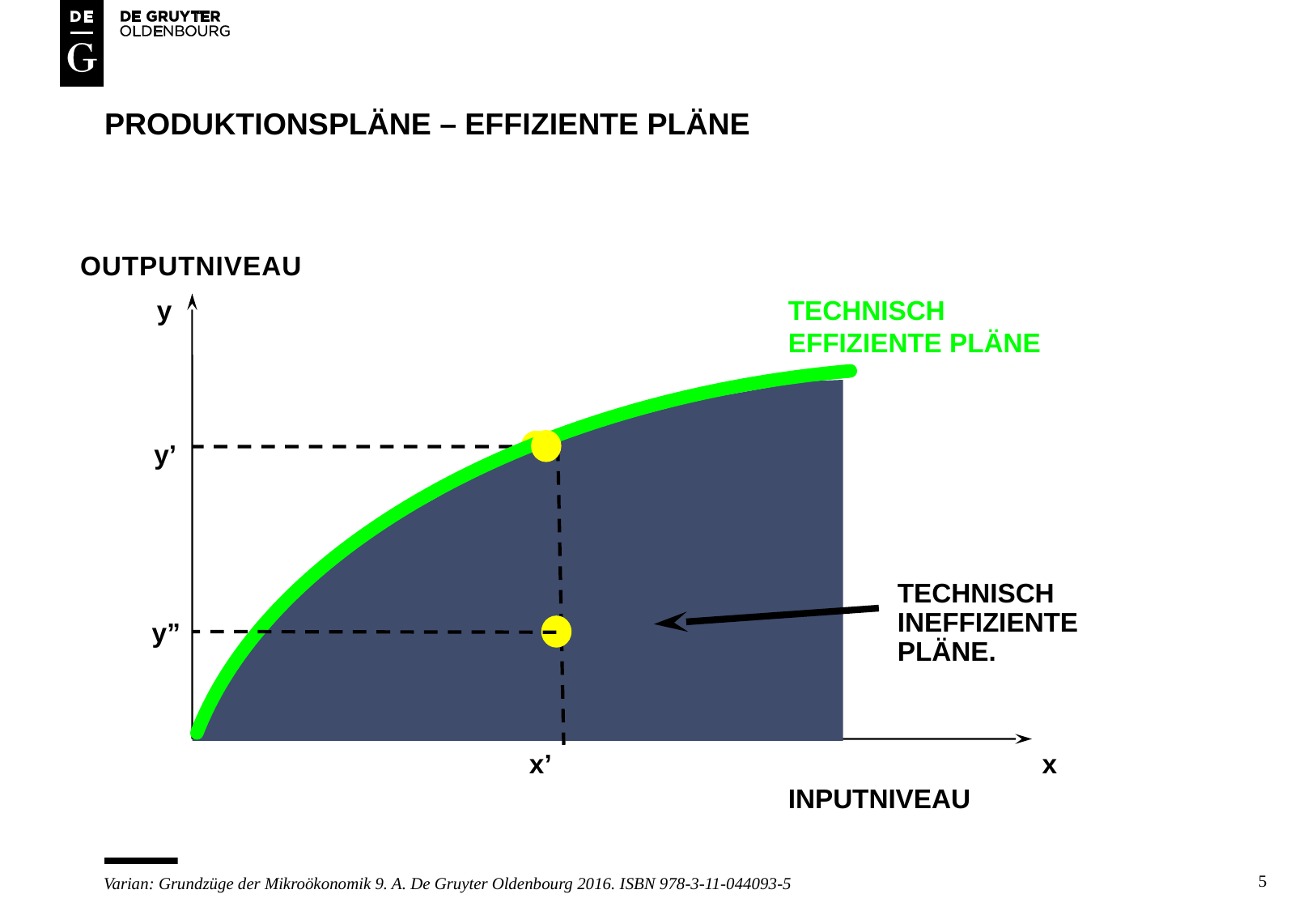

# ProduktionsPLÄNE – EFFIZIENTE PLÄNE
Outputniveau
y
TECHNISCH EFFIZIENTE PLÄNE

y’

TECHNISCH
INEFFIZIENTE PLÄNE.

y”

x’
x
INPUTNIVEAU
5
Varian: Grundzüge der Mikroökonomik 9. A. De Gruyter Oldenbourg 2016. ISBN 978-3-11-044093-5